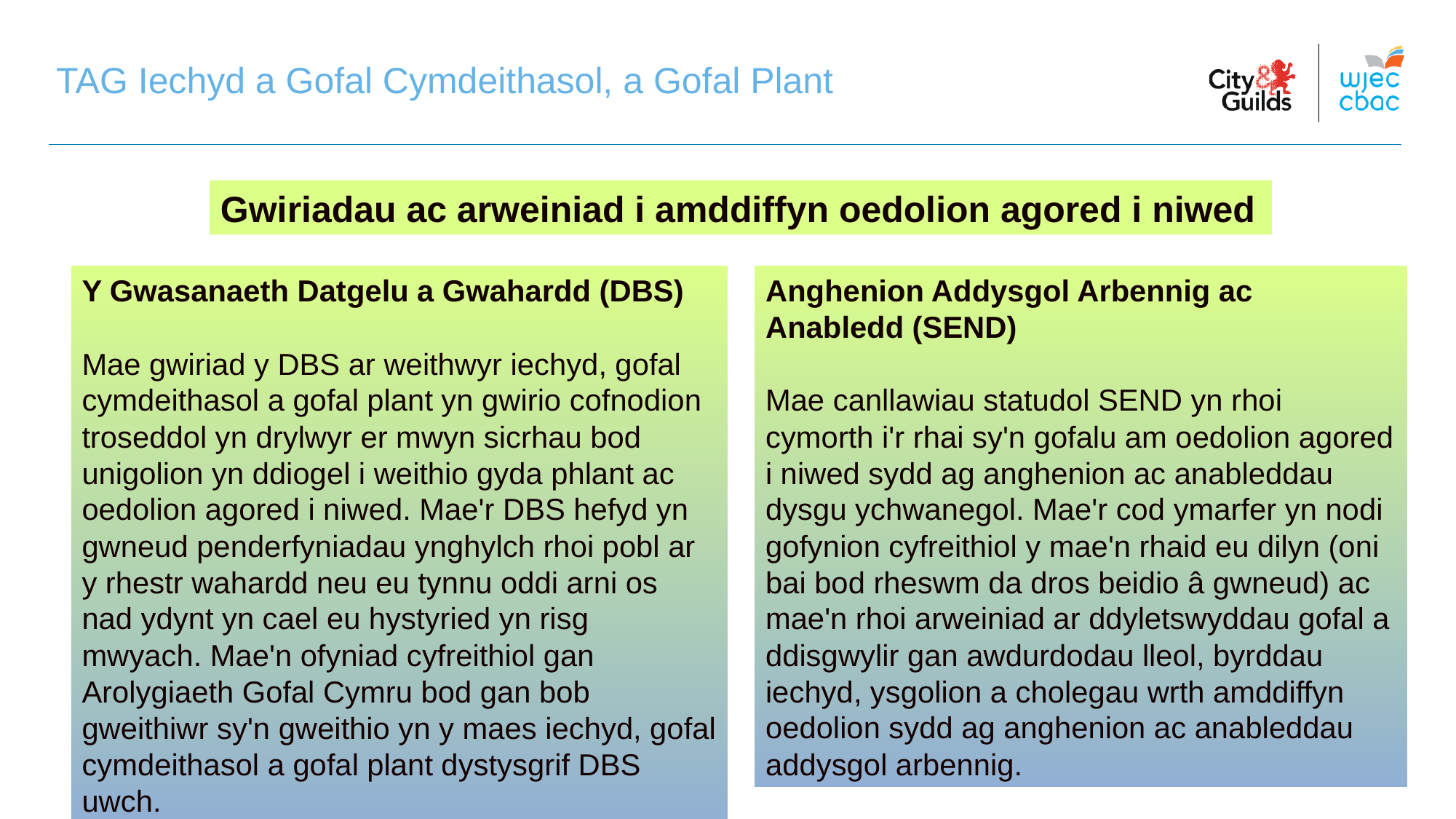

TAG Iechyd a Gofal Cymdeithasol, a Gofal Plant
Gwiriadau ac arweiniad i amddiffyn oedolion agored i niwed
Y Gwasanaeth Datgelu a Gwahardd (DBS)

Mae gwiriad y DBS ar weithwyr iechyd, gofal cymdeithasol a gofal plant yn gwirio cofnodion troseddol yn drylwyr er mwyn sicrhau bod unigolion yn ddiogel i weithio gyda phlant ac oedolion agored i niwed. Mae'r DBS hefyd yn gwneud penderfyniadau ynghylch rhoi pobl ar y rhestr wahardd neu eu tynnu oddi arni os nad ydynt yn cael eu hystyried yn risg mwyach. Mae'n ofyniad cyfreithiol gan Arolygiaeth Gofal Cymru bod gan bob gweithiwr sy'n gweithio yn y maes iechyd, gofal cymdeithasol a gofal plant dystysgrif DBS uwch.
Anghenion Addysgol Arbennig ac Anabledd (SEND)

Mae canllawiau statudol SEND yn rhoi cymorth i'r rhai sy'n gofalu am oedolion agored i niwed sydd ag anghenion ac anableddau dysgu ychwanegol. Mae'r cod ymarfer yn nodi gofynion cyfreithiol y mae'n rhaid eu dilyn (oni bai bod rheswm da dros beidio â gwneud) ac mae'n rhoi arweiniad ar ddyletswyddau gofal a ddisgwylir gan awdurdodau lleol, byrddau iechyd, ysgolion a cholegau wrth amddiffyn oedolion sydd ag anghenion ac anableddau addysgol arbennig.